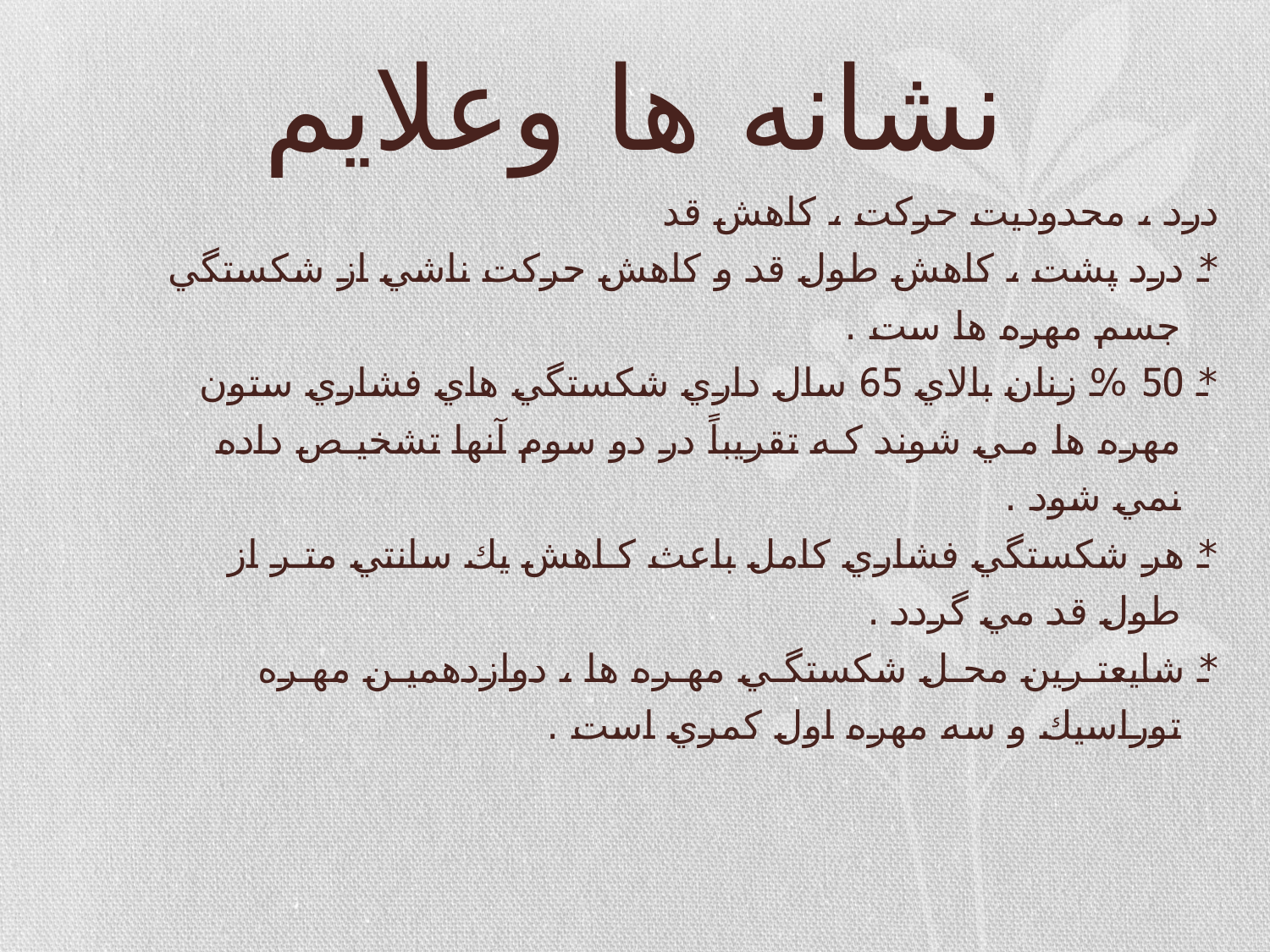

# نشانه ها وعلایم
درد ، محدوديت حركت ، كاهش قد
* درد پشت ، كاهش طول قد و كاهش حركت ناشي از شكستگي
   جسم مهره ها ست .
* 50 % زنان بالاي 65 سال داري شكستگي هاي فشاري ستون
   مهره ها مـي شوند كـه تقريباً در دو سوم آنها تشخيـص داده
   نمي شود .
* هر شكستگي فشاري كامل باعث كـاهش يك سانتي متـر از
   طول قد مي گردد .
* شايعتـرين محـل شكستگـي مهـره ها ، دوازدهميـن مهـره
   توراسيك و سه مهره اول كمري است .